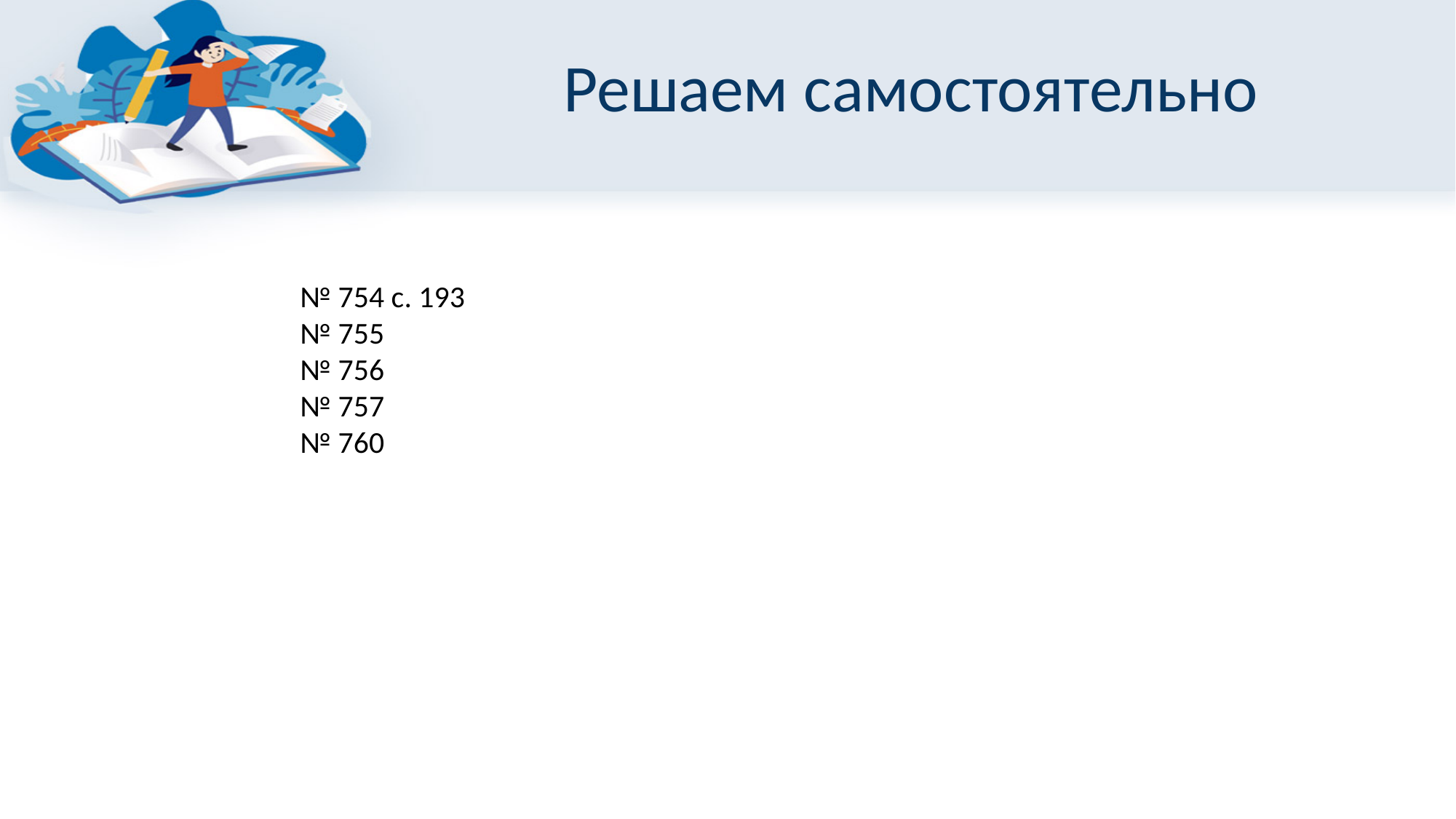

# Решаем самостоятельно
№ 754 с. 193
№ 755
№ 756
№ 757
№ 760